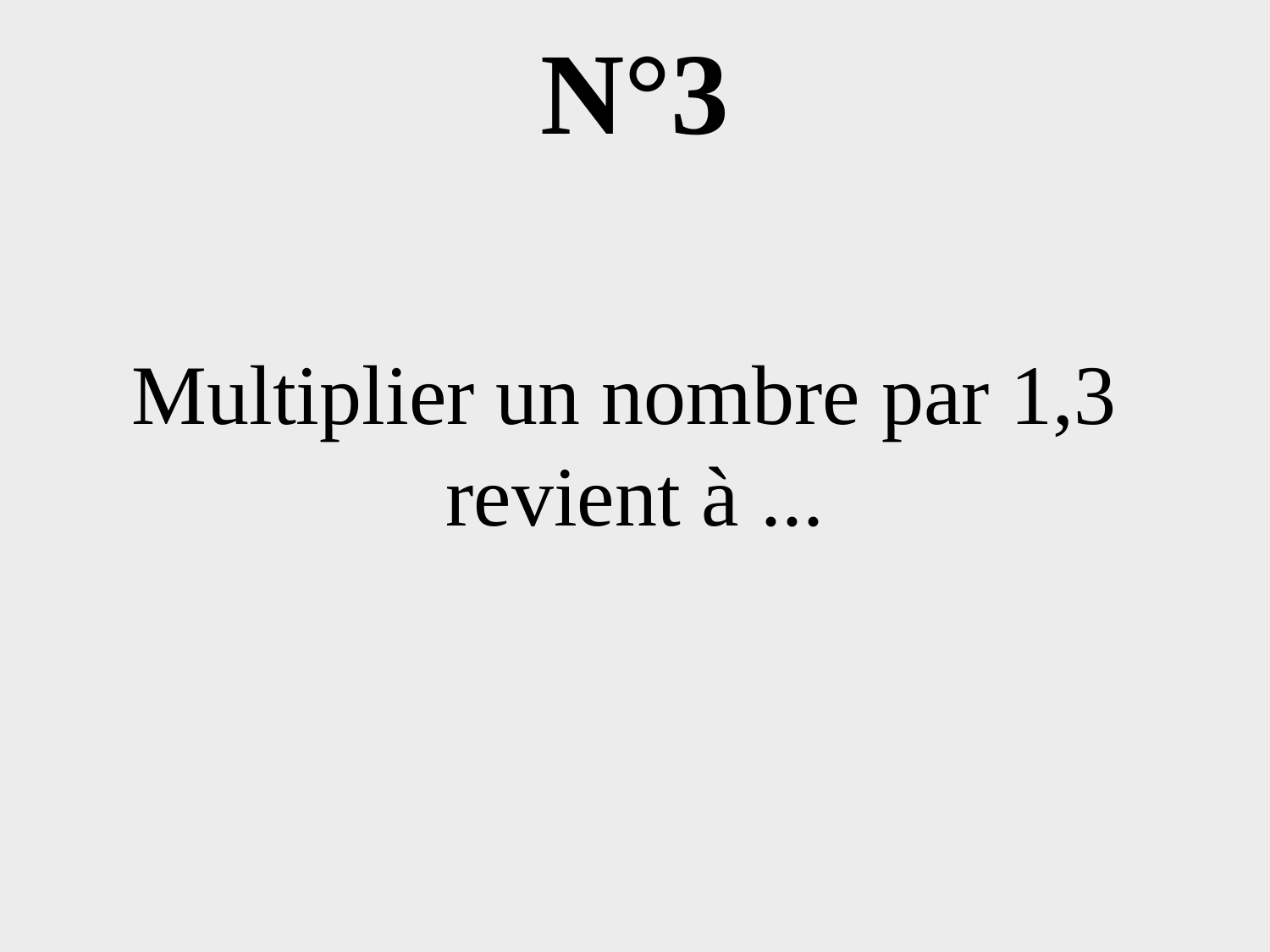

# N°3
Multiplier un nombre par 1,3
revient à ...